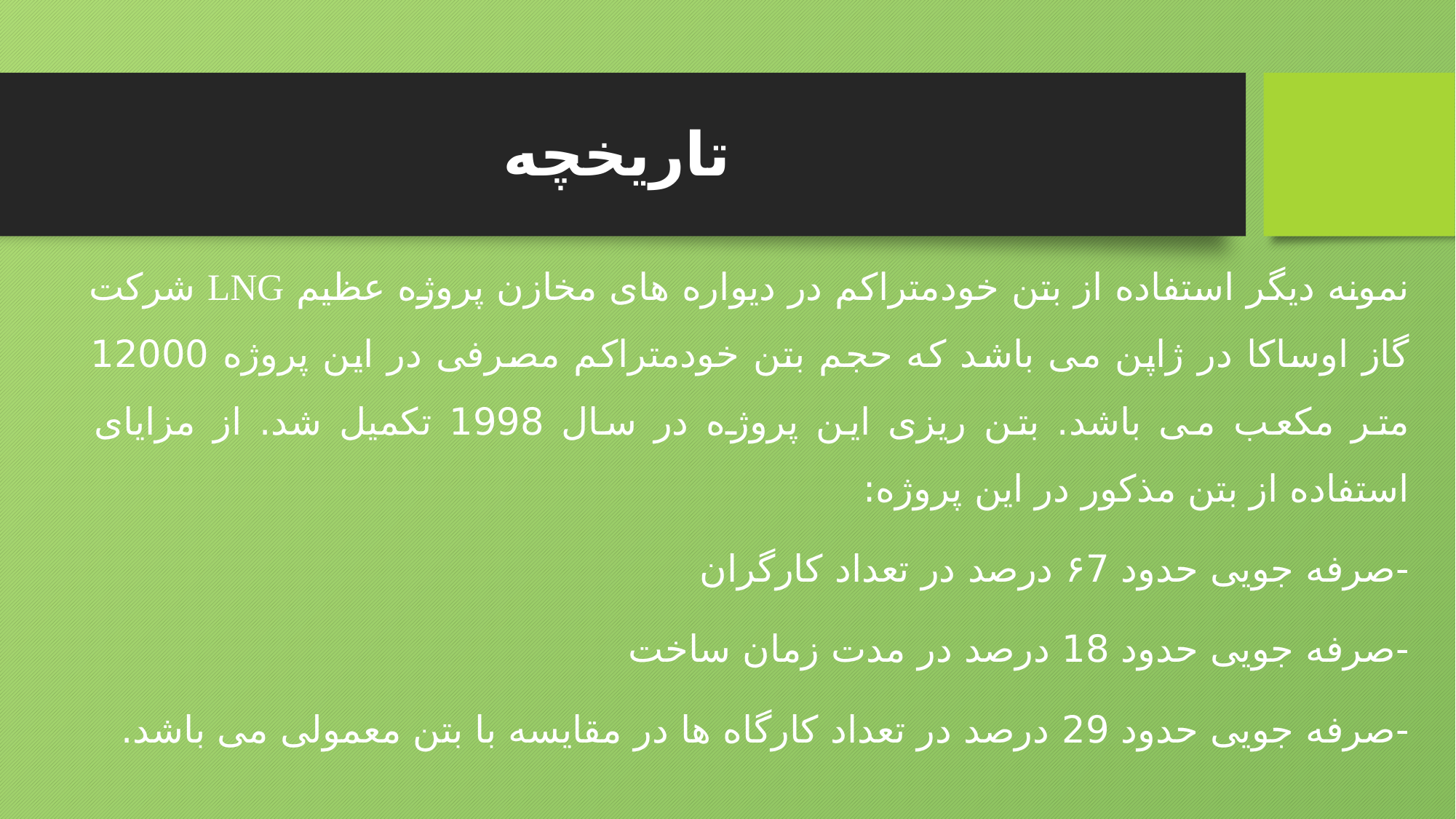

# تاریخچه
نمونه دیگر استفاده از بتن خودمتراکم در دیواره های مخازن پروژه عظیم LNG شرکت گاز اوساکا در ژاپن می باشد که حجم بتن خودمتراکم مصرفی در این پروژه 12000 متر مکعب می باشد. بتن ریزی این پروژه در سال 1998 تکمیل شد. از مزایای استفاده از بتن مذکور در این پروژه:
-	صرفه جویی حدود ۶7 درصد در تعداد کارگران
-	صرفه جویی حدود 18 درصد در مدت زمان ساخت
-	صرفه جویی حدود 29 درصد در تعداد کارگاه ها در مقایسه با بتن معمولی می باشد.